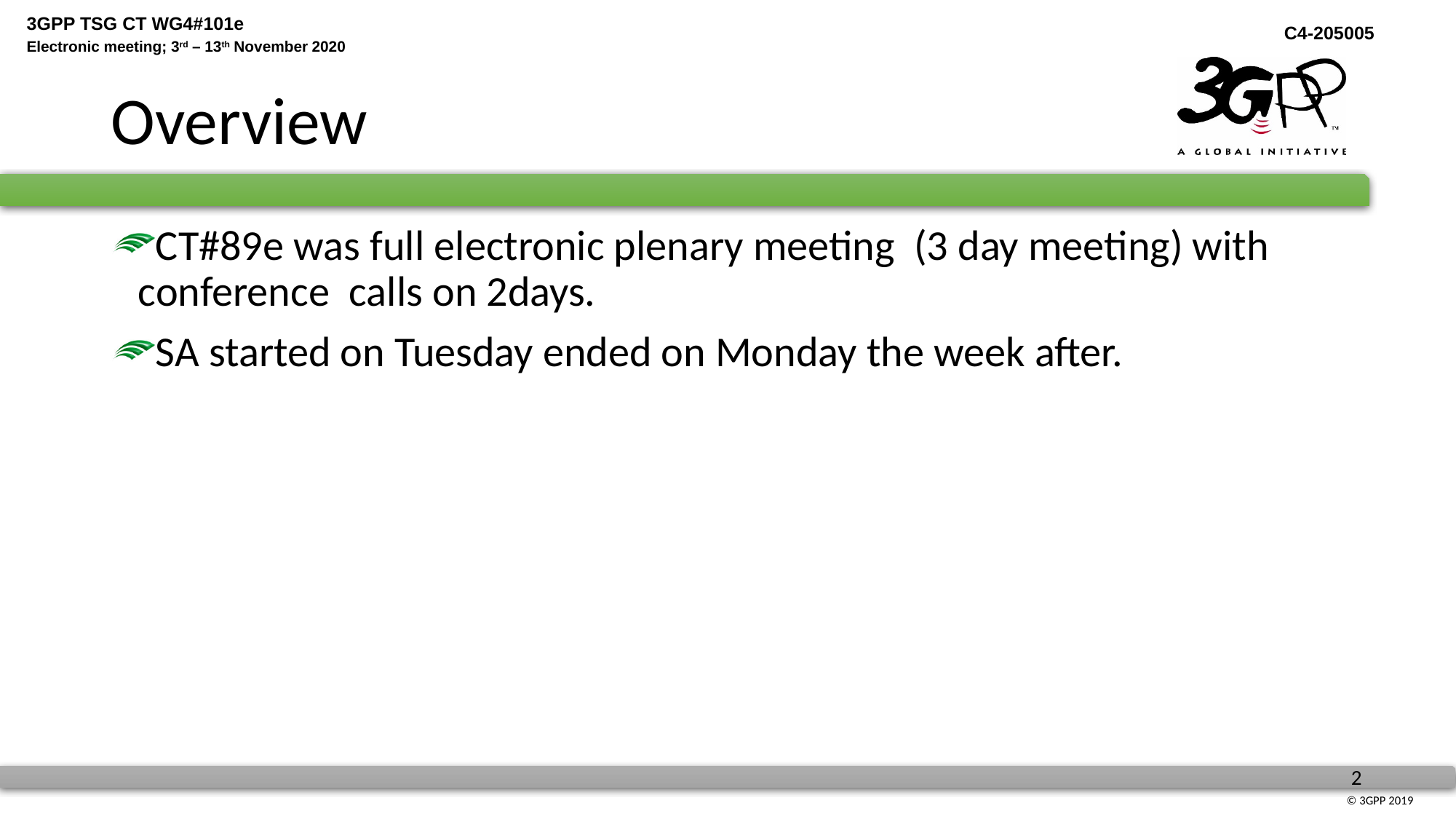

# Overview
CT#89e was full electronic plenary meeting  (3 day meeting) with conference  calls on 2days.
SA started on Tuesday ended on Monday the week after.